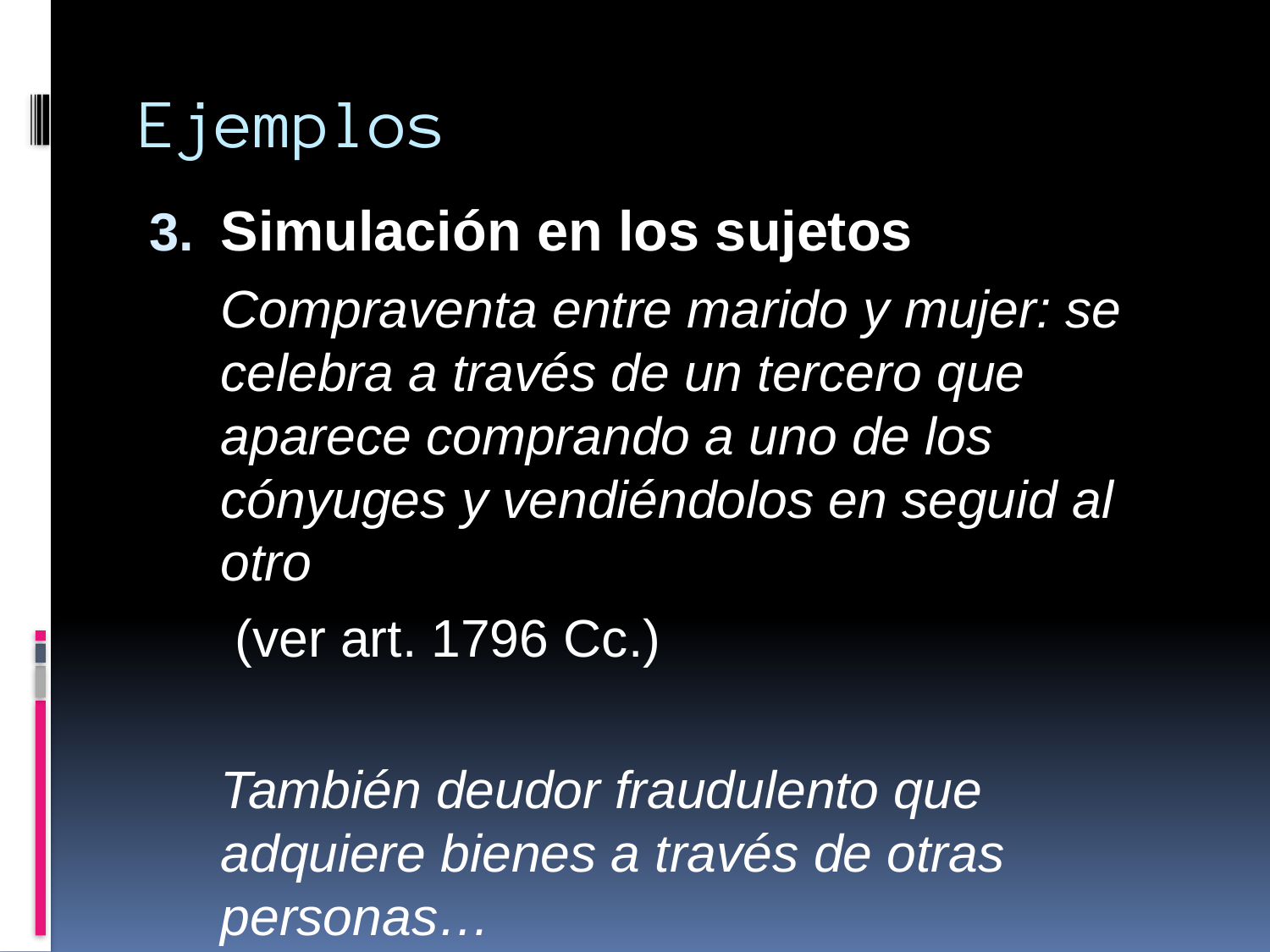

# Ejemplos
Simulación en los sujetos
	Compraventa entre marido y mujer: se celebra a través de un tercero que aparece comprando a uno de los cónyuges y vendiéndolos en seguid al otro
	 (ver art. 1796 Cc.)

	También deudor fraudulento que adquiere bienes a través de otras personas…